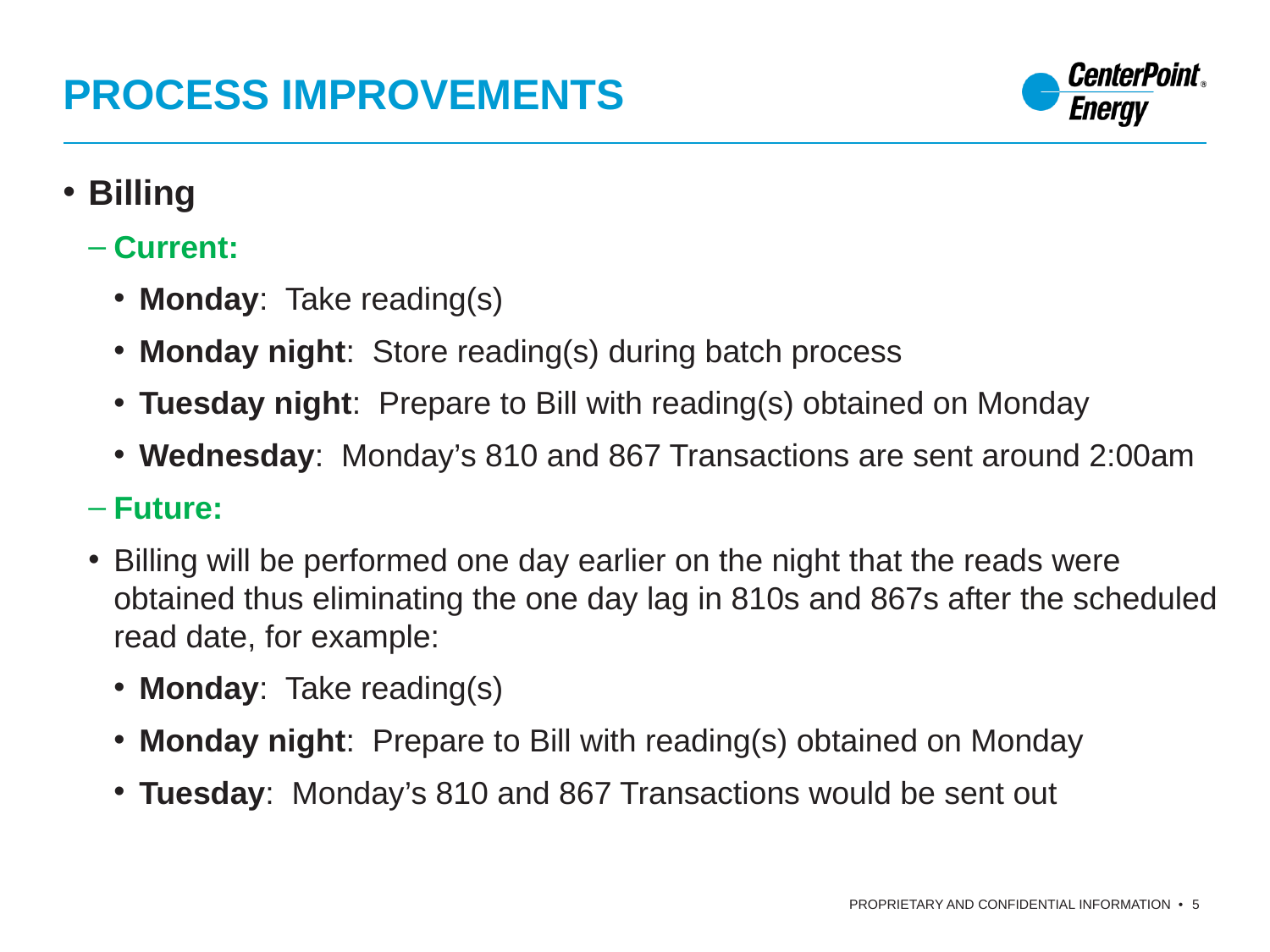

# Process Improvements
Billing
Current:
Monday:  Take reading(s)
Monday night:  Store reading(s) during batch process
Tuesday night:  Prepare to Bill with reading(s) obtained on Monday
Wednesday:  Monday’s 810 and 867 Transactions are sent around 2:00am
Future:
Billing will be performed one day earlier on the night that the reads were obtained thus eliminating the one day lag in 810s and 867s after the scheduled read date, for example:
Monday:  Take reading(s)
Monday night:  Prepare to Bill with reading(s) obtained on Monday
Tuesday:  Monday’s 810 and 867 Transactions would be sent out

5